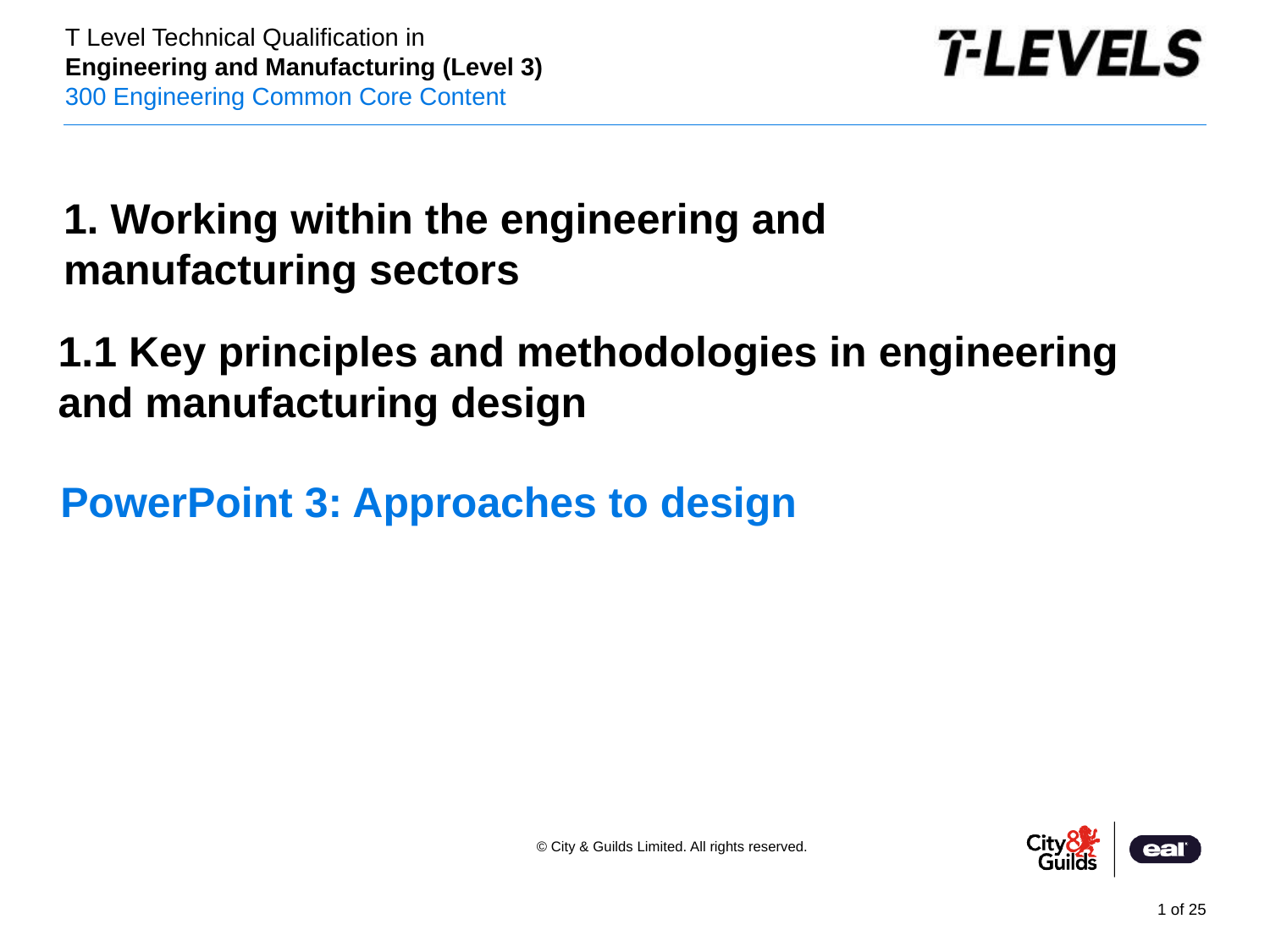

PowerPoint presentation
1. Working within the engineering and
manufacturing sectors
# 1.1 Key principles and methodologies in engineering and manufacturing design
PowerPoint 3: Approaches to design